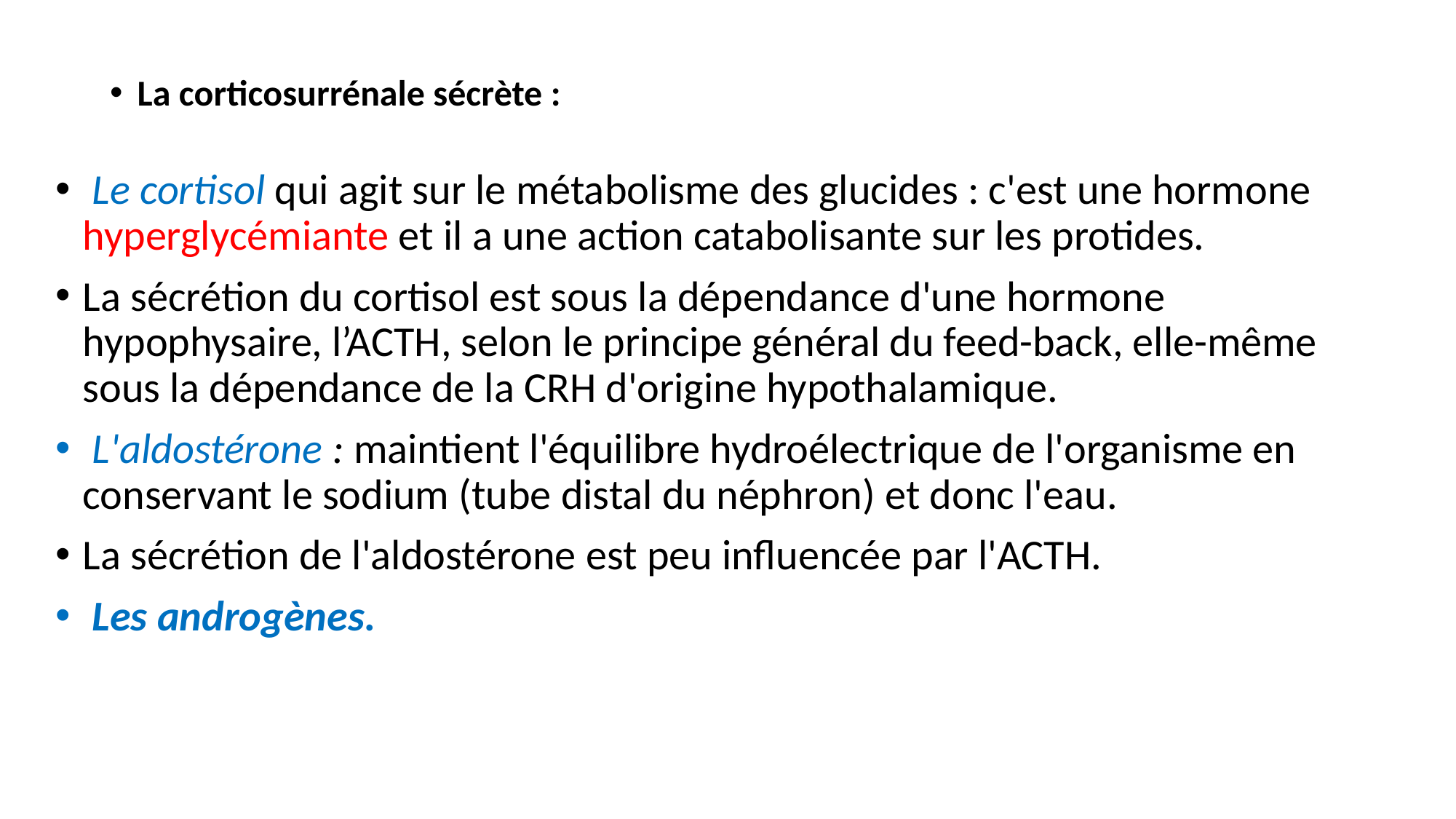

La corticosurrénale sécrète :

 Le cortisol qui agit sur le métabolisme des glucides : c'est une hormone hyperglycémiante et il a une action catabolisante sur les protides.
La sécrétion du cortisol est sous la dépendance d'une hormone hypophysaire, l’ACTH, selon le principe général du feed-back, elle-même sous la dépendance de la CRH d'origine hypothalamique.
 L'aldostérone : maintient l'équilibre hydroélectrique de l'organisme en conservant le sodium (tube distal du néphron) et donc l'eau.
La sécrétion de l'aldostérone est peu influencée par l'ACTH.
 Les androgènes.